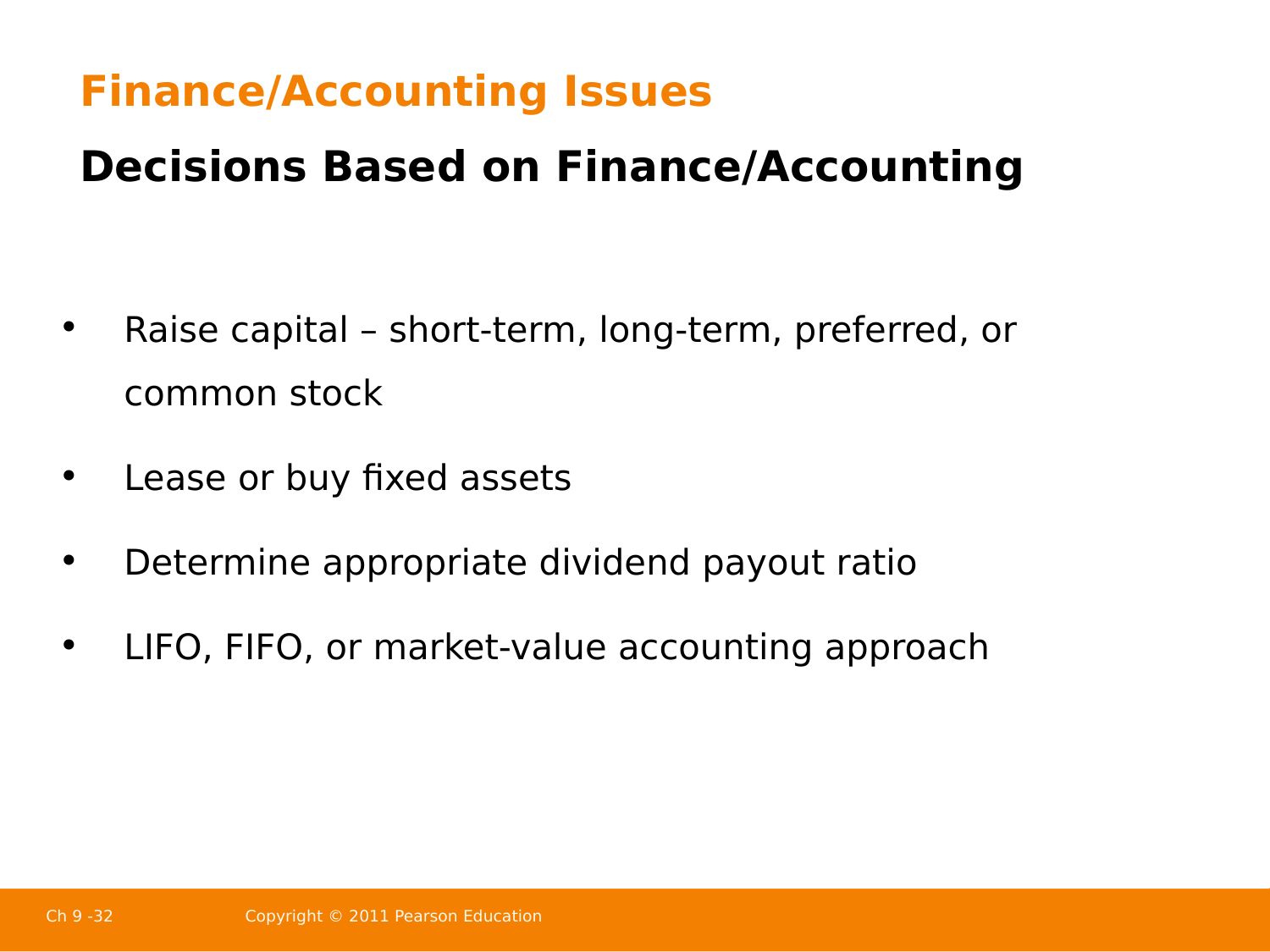

Finance/Accounting Issues
Decisions Based on Finance/Accounting
Raise capital – short-term, long-term, preferred, or common stock
Lease or buy fixed assets
Determine appropriate dividend payout ratio
LIFO, FIFO, or market-value accounting approach
Ch 9 -32
Copyright © 2011 Pearson Education